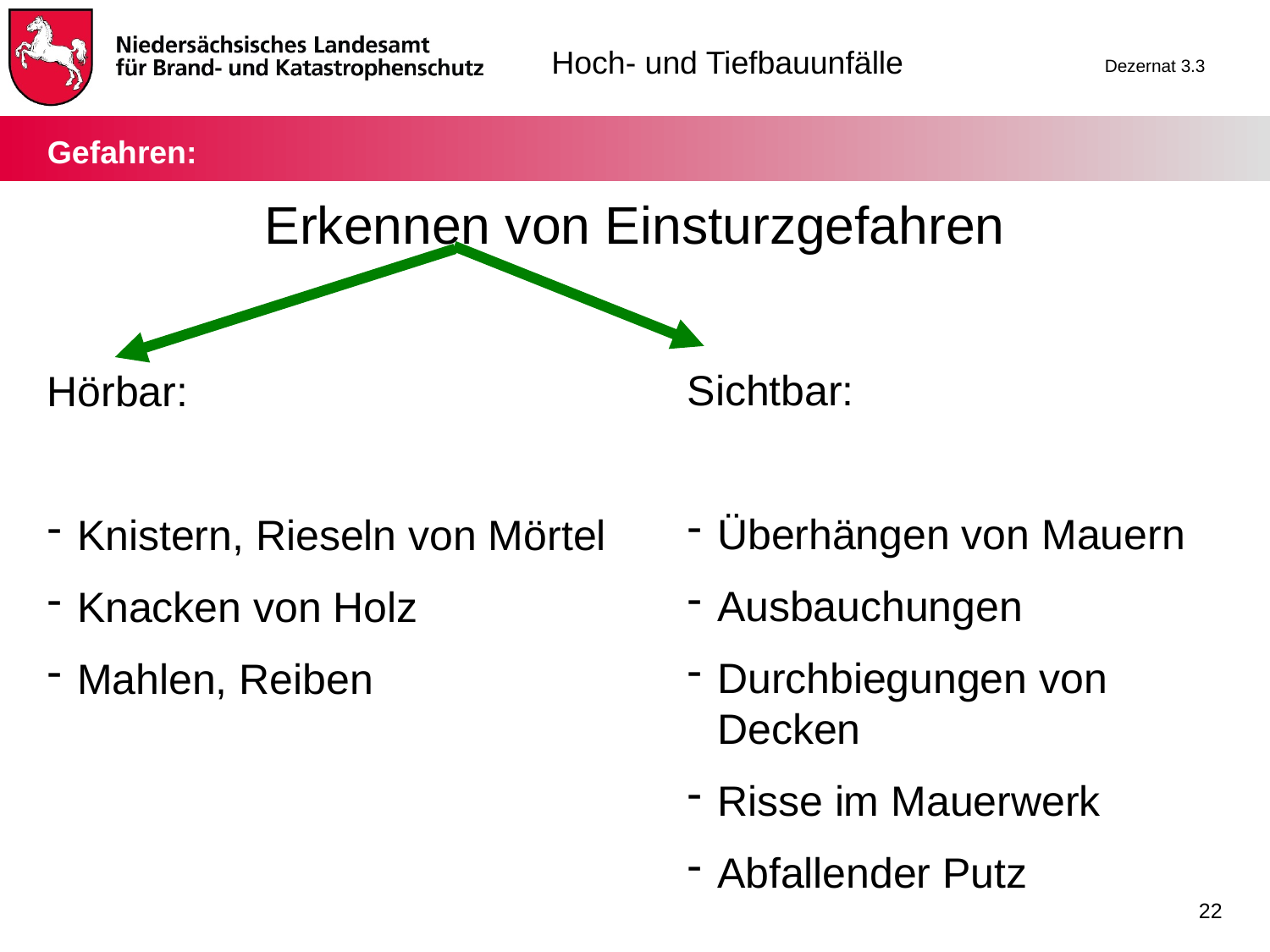

Gefahren:
Erkennen von Einsturzgefahren

Sichtbar:

Überhängen von Mauern
Ausbauchungen
Durchbiegungen von Decken
Risse im Mauerwerk
Abfallender Putz
Hörbar:

Knistern, Rieseln von Mörtel
Knacken von Holz
Mahlen, Reiben
22